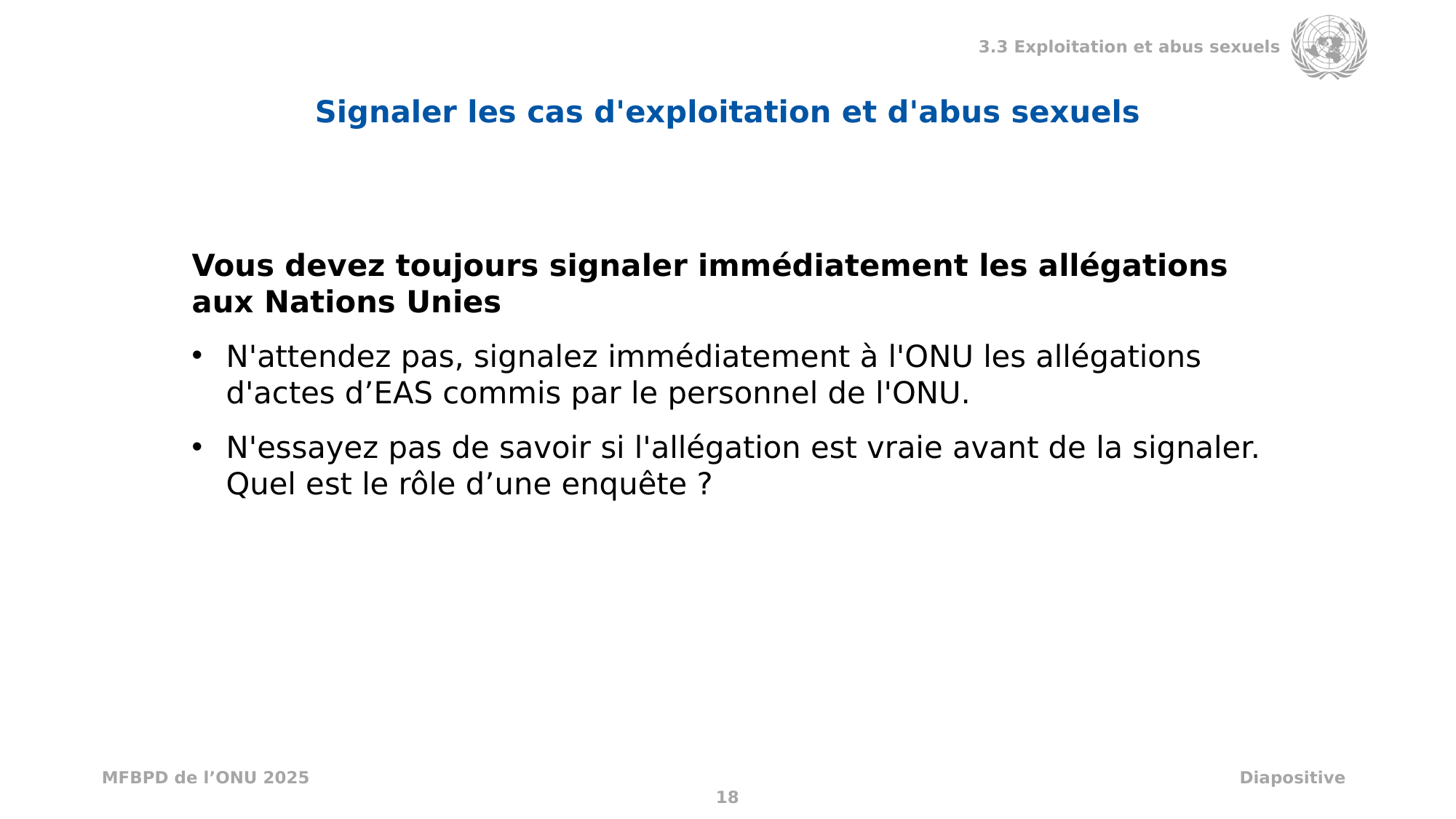

Signaler les cas d'exploitation et d'abus sexuels
Vous devez toujours signaler immédiatement les allégations aux Nations Unies
N'attendez pas, signalez immédiatement à l'ONU les allégations d'actes d’EAS commis par le personnel de l'ONU.
N'essayez pas de savoir si l'allégation est vraie avant de la signaler. Quel est le rôle d’une enquête ?